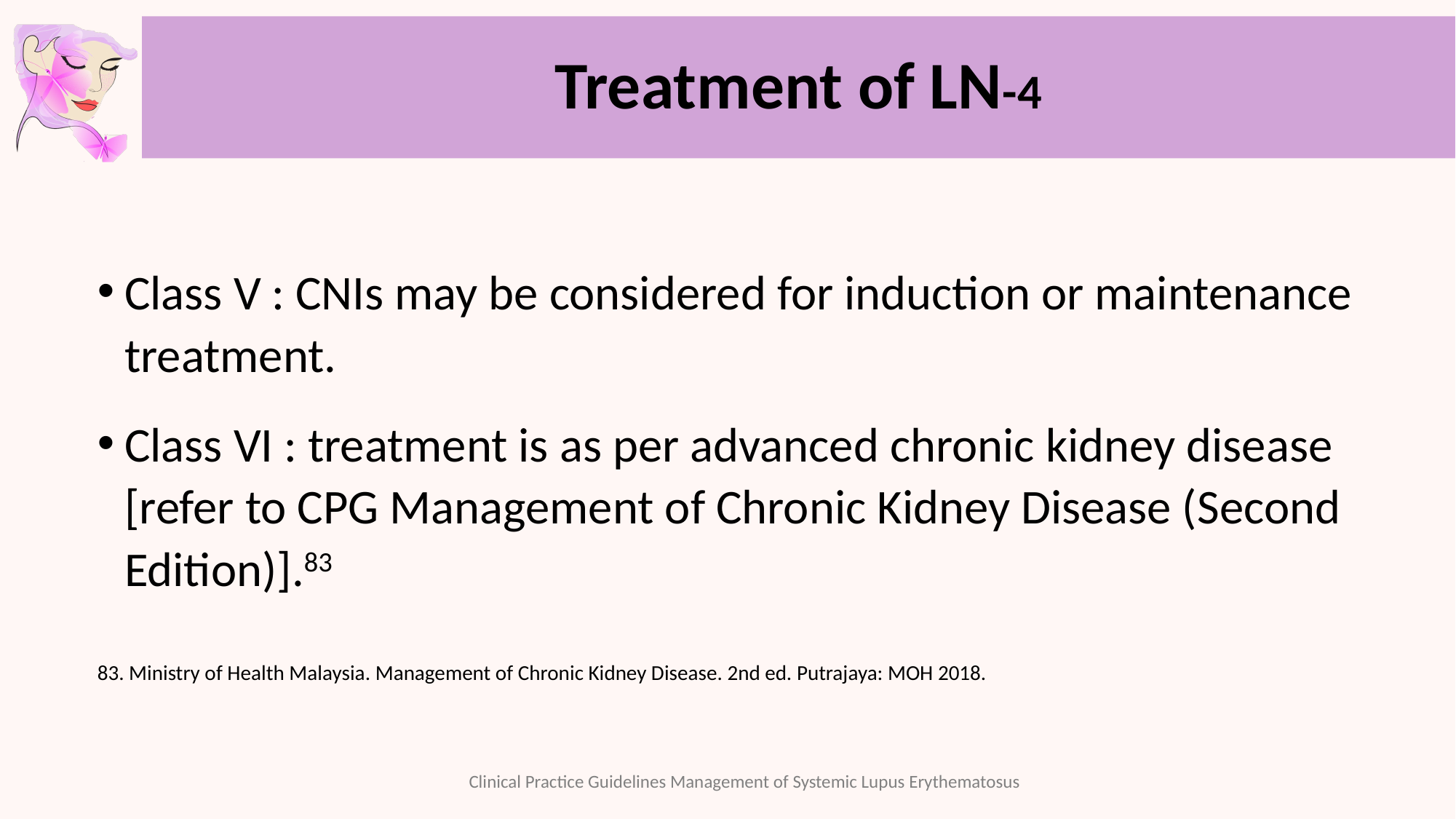

# Treatment of LN-4
Class V : CNIs may be considered for induction or maintenance treatment.
Class VI : treatment is as per advanced chronic kidney disease [refer to CPG Management of Chronic Kidney Disease (Second Edition)].83
83. Ministry of Health Malaysia. Management of Chronic Kidney Disease. 2nd ed. Putrajaya: MOH 2018.